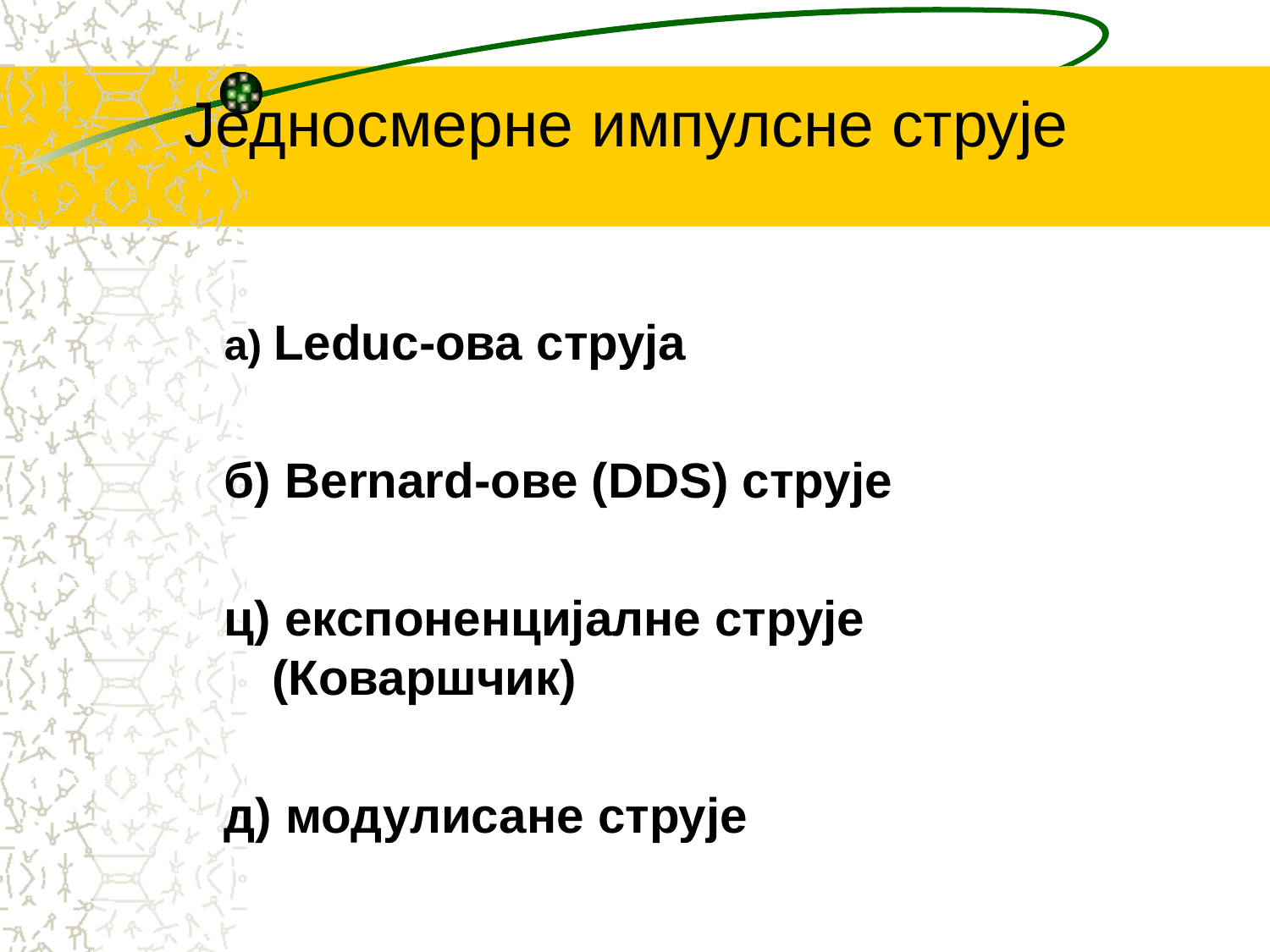

# Једносмерне импулсне струје

а) Leduc-ова струја

б) Bernard-ове (DDS) струје

ц) експоненцијалне струје (Коваршчик)

д) модулисане струје